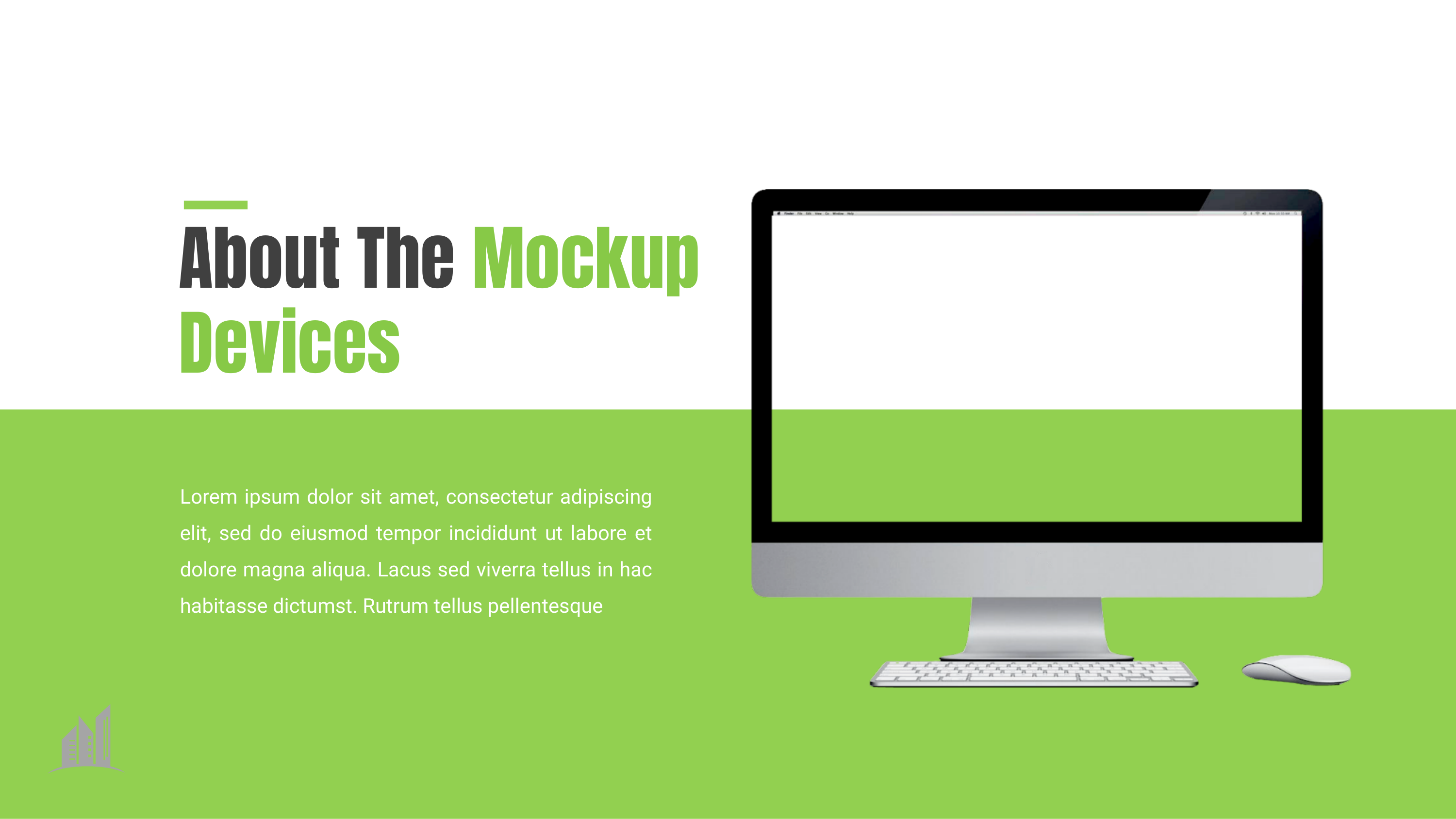

About The Mockup Devices
Lorem ipsum dolor sit amet, consectetur adipiscing elit, sed do eiusmod tempor incididunt ut labore et dolore magna aliqua. Lacus sed viverra tellus in hac habitasse dictumst. Rutrum tellus pellentesque